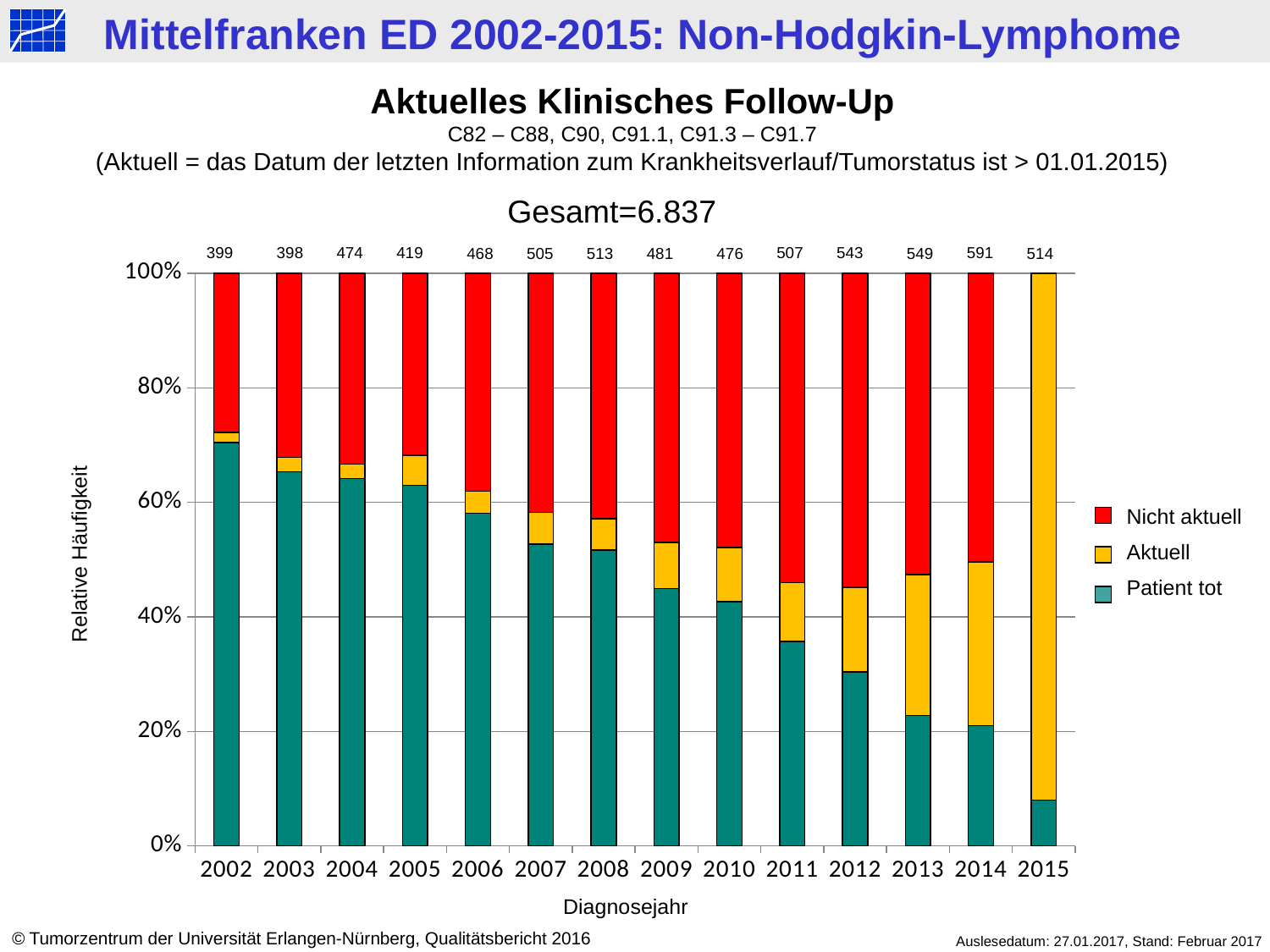

Aktuelles Klinisches Follow-Up
C82 – C88, C90, C91.1, C91.3 – C91.7
(Aktuell = das Datum der letzten Information zum Krankheitsverlauf/Tumorstatus ist > 01.01.2015)
Gesamt=6.837
507
543
591
399
398
474
419
468
505
481
513
476
549
514

### Chart

| Category | tot | > 2015 | < 2015 |
|---|---|---|---|
| 2002 | 281.0 | 7.0 | 111.0 |
| 2003 | 260.0 | 10.0 | 128.0 |
| 2004 | 304.0 | 12.0 | 158.0 |
| 2005 | 264.0 | 22.0 | 133.0 |
| 2006 | 272.0 | 18.0 | 178.0 |
| 2007 | 266.0 | 28.0 | 211.0 |
| 2008 | 265.0 | 28.0 | 220.0 |
| 2009 | 216.0 | 39.0 | 226.0 |
| 2010 | 203.0 | 45.0 | 228.0 |
| 2011 | 181.0 | 52.0 | 274.0 |
| 2012 | 165.0 | 80.0 | 298.0 |
| 2013 | 125.0 | 135.0 | 289.0 |
| 2014 | 124.0 | 169.0 | 298.0 |
| 2015 | 41.0 | 473.0 | None |
Nicht aktuell
Aktuell
Patient tot

Relative Häufigkeit

Diagnosejahr